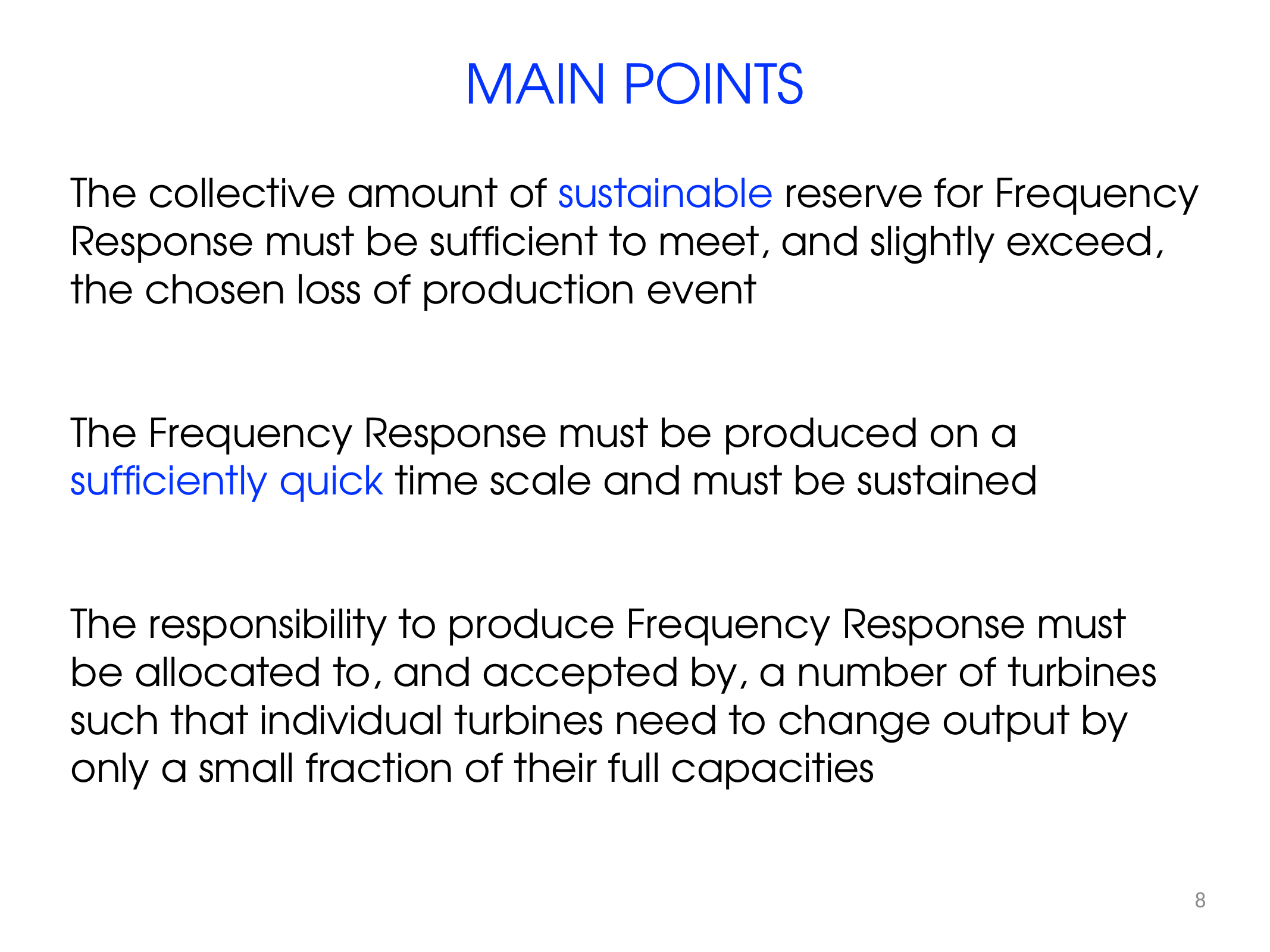

# MAIN POINTS
The collective amount of sustainable reserve for Frequency Response must be sufficient to meet, and slightly exceed, the chosen loss of production event

The Frequency Response must be produced on a sufficiently quick time scale and must be sustained

The responsibility to produce Frequency Response must be allocated to, and accepted by, a number of turbines such that individual turbines need to change output by only a small fraction of their full capacities
8